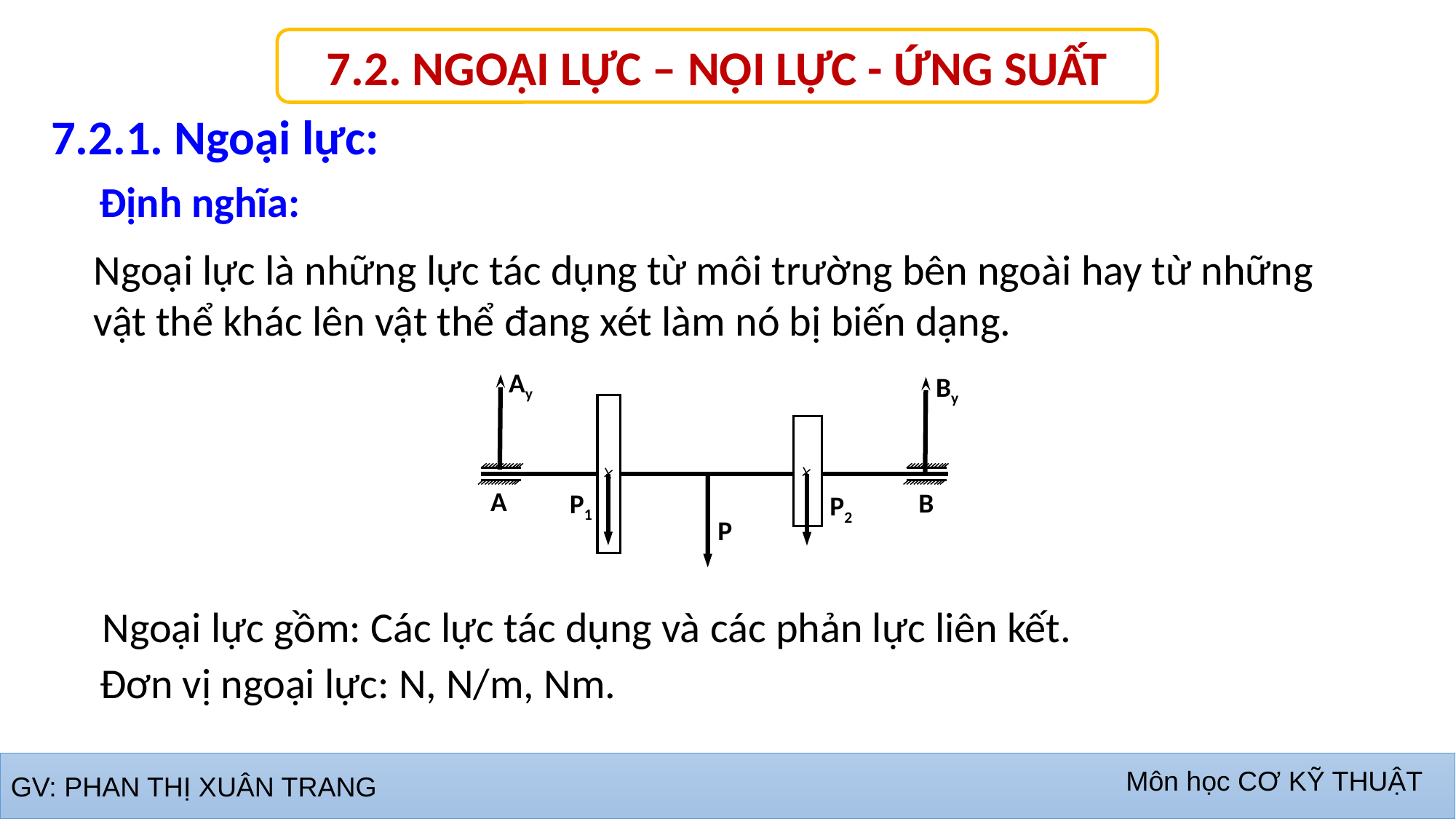

7.2. NGOẠI LỰC – NỘI LỰC - ỨNG SUẤT
7.2.1. Ngoại lực:
     Định nghĩa:

Ngoại lực là những lực tác dụng từ môi trường bên ngoài hay từ những vật thể khác lên vật thể đang xét làm nó bị biến dạng.
Ay
By

A
B
P1
P2
P
Ngoại lực gồm: Các lực tác dụng và các phản lực liên kết.
Đơn vị ngoại lực: N, N/m, Nm.

GV: Dương Thị Hồng
Môn học Cơ kỹ thuật
Môn học CƠ KỸ THUẬT
GV: PHAN THỊ XUÂN TRANG